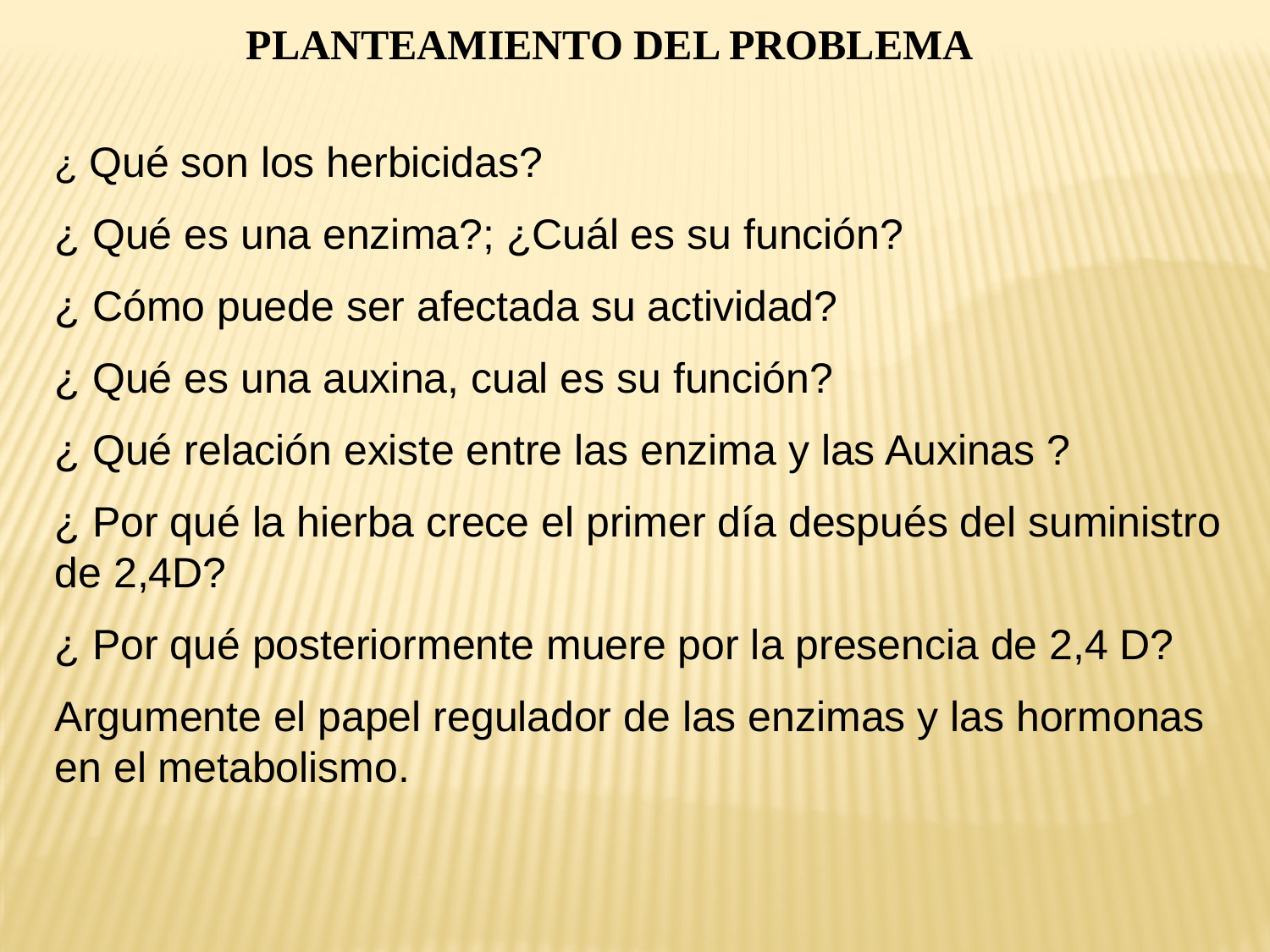

PLANTEAMIENTO DEL PROBLEMA
¿ Qué son los herbicidas?
¿ Qué es una enzima?; ¿Cuál es su función?
¿ Cómo puede ser afectada su actividad?
¿ Qué es una auxina, cual es su función?
¿ Qué relación existe entre las enzima y las Auxinas ?
¿ Por qué la hierba crece el primer día después del suministro de 2,4D?
¿ Por qué posteriormente muere por la presencia de 2,4 D?
Argumente el papel regulador de las enzimas y las hormonas en el metabolismo.